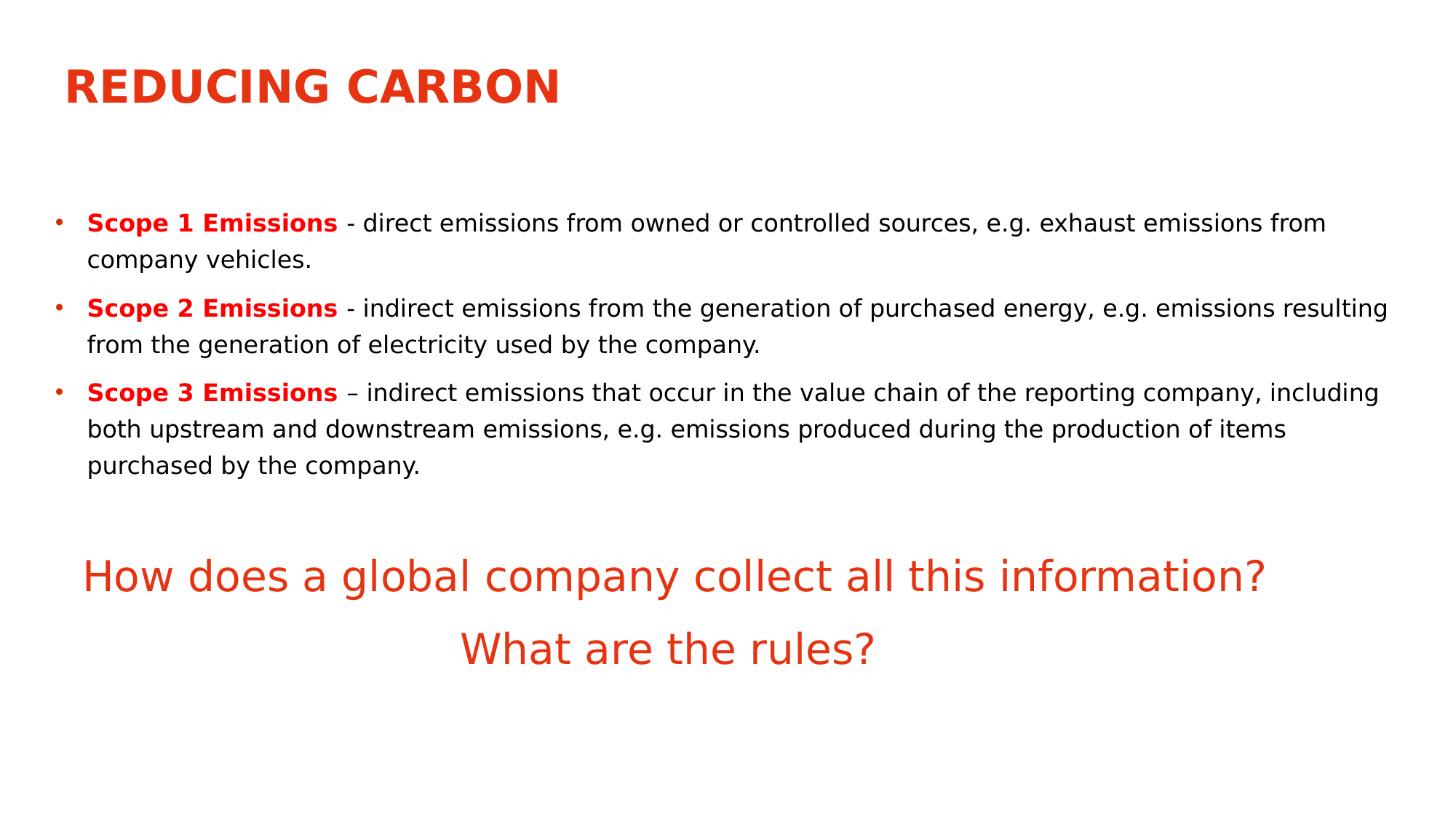

# Reducing Carbon
Scope 1 Emissions - direct emissions from owned or controlled sources, e.g. exhaust emissions from company vehicles.
Scope 2 Emissions - indirect emissions from the generation of purchased energy, e.g. emissions resulting from the generation of electricity used by the company.
Scope 3 Emissions – indirect emissions that occur in the value chain of the reporting company, including both upstream and downstream emissions, e.g. emissions produced during the production of items purchased by the company.

How does a global company collect all this information?

What are the rules?